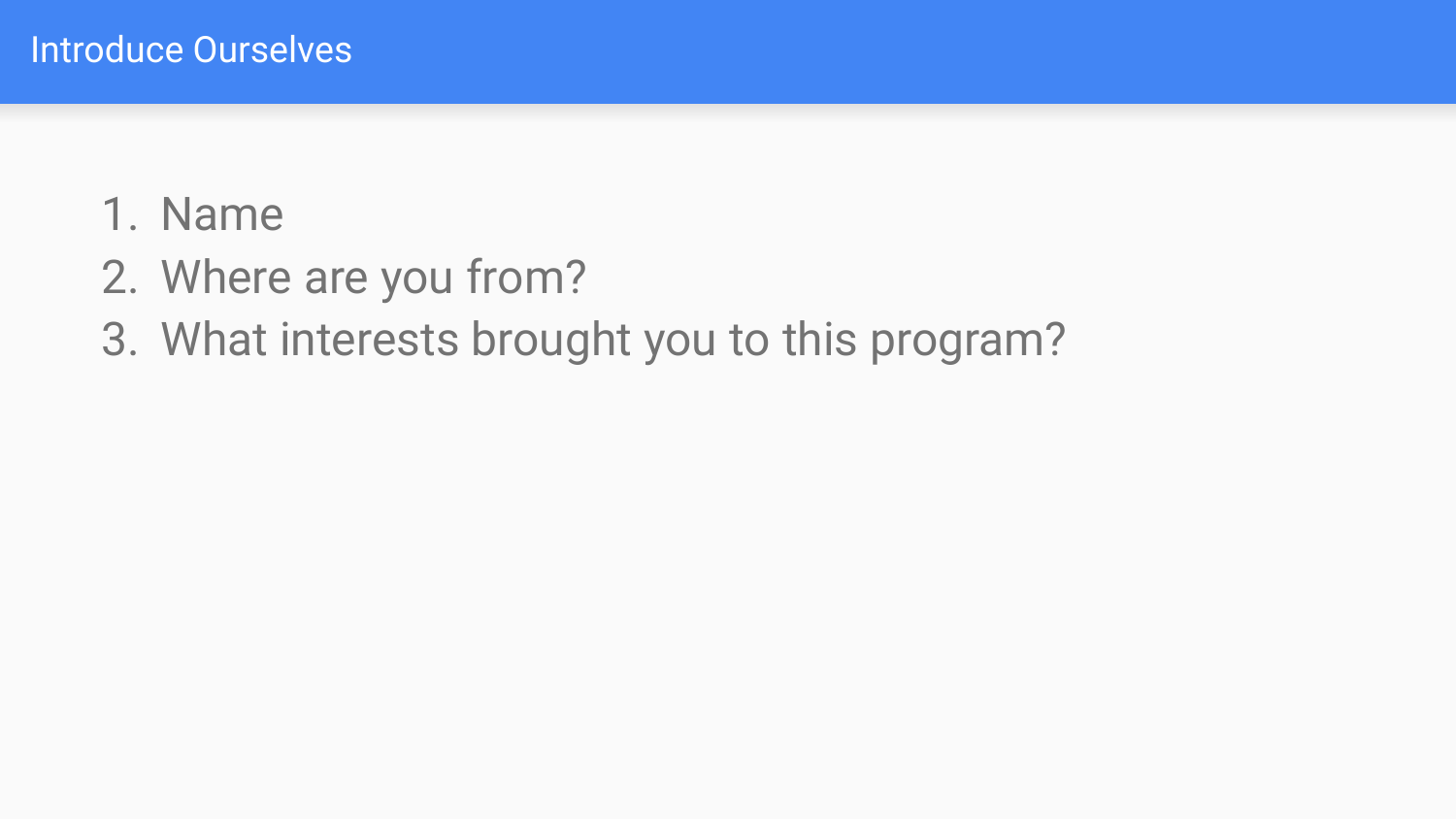

# Introduce Ourselves
Name
Where are you from?
What interests brought you to this program?